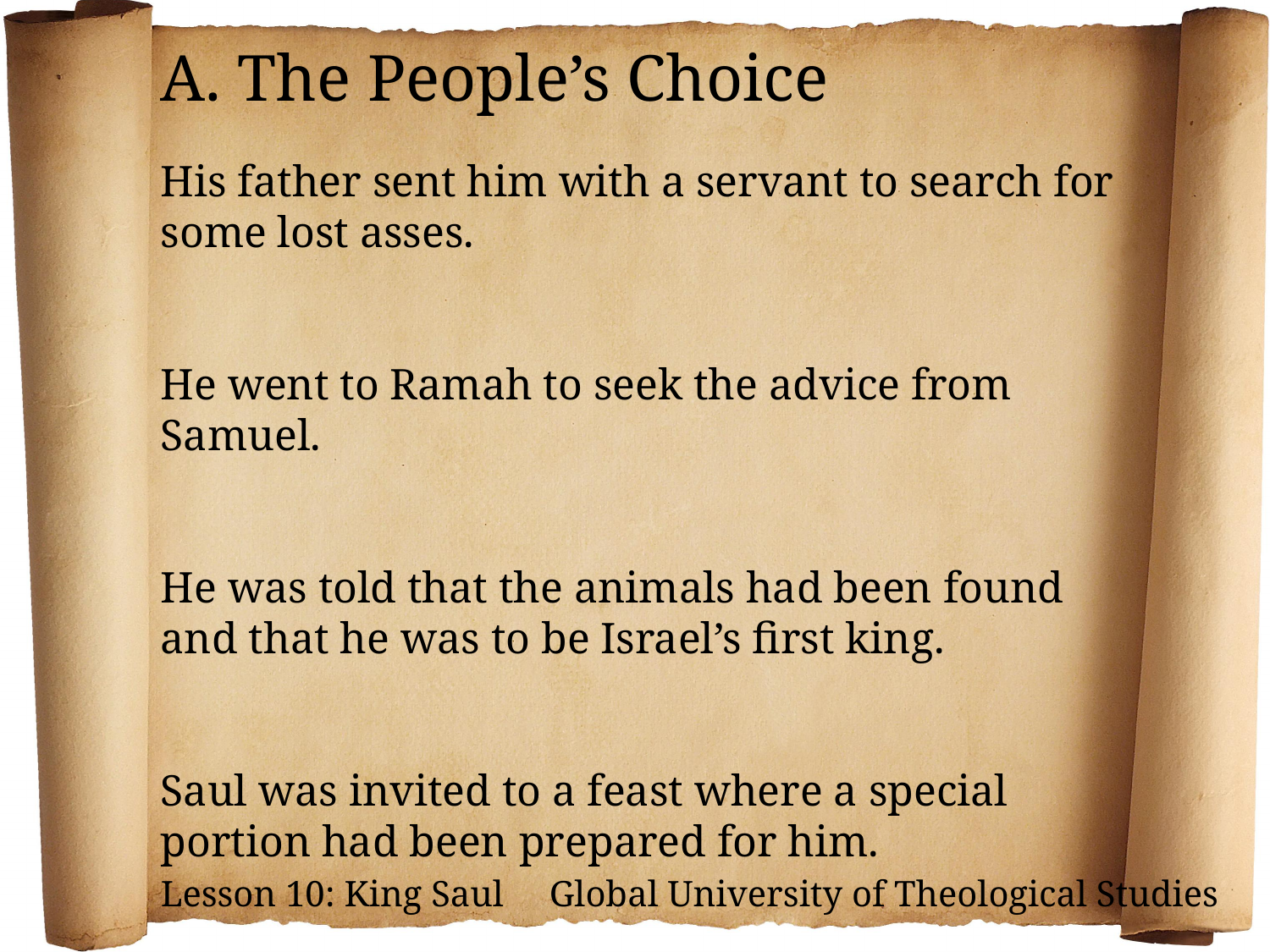

A. The People’s Choice
His father sent him with a servant to search for some lost asses.

He went to Ramah to seek the advice from Samuel.

He was told that the animals had been found and that he was to be Israel’s first king.

Saul was invited to a feast where a special portion had been prepared for him.
Lesson 10: King Saul     Global University of Theological Studies